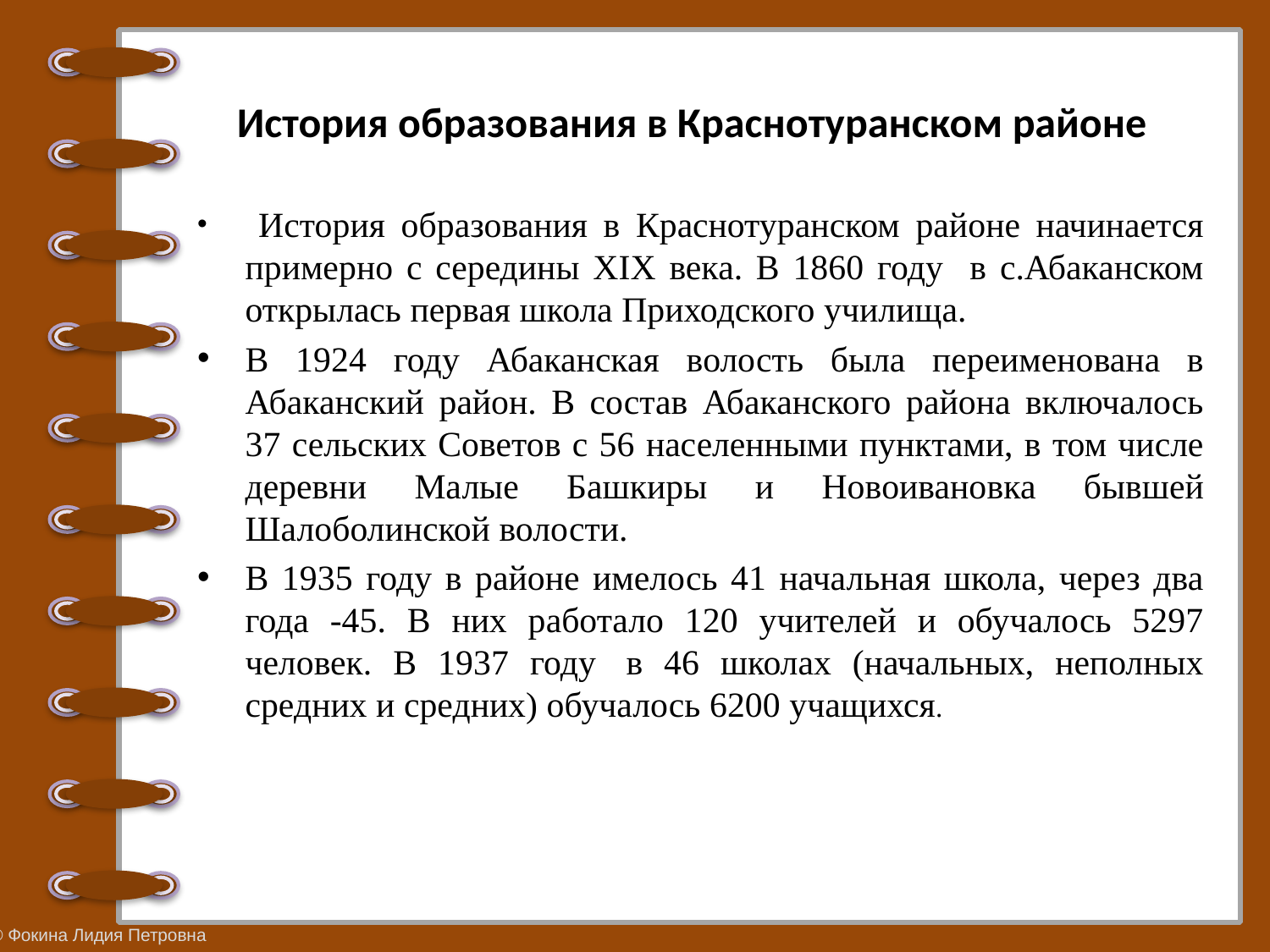

# История образования в Краснотуранском районе
 История образования в Краснотуранском районе начинается примерно с середины ХIХ века. В 1860 году  в с.Абаканском открылась первая школа Приходского училища.
В 1924 году Абаканская волость была переименована в Абаканский район. В состав Абаканского района включалось 37 сельских Советов с 56 населенными пунктами, в том числе деревни Малые Башкиры и Новоивановка бывшей Шалоболинской волости.
В 1935 году в районе имелось 41 начальная школа, через два года -45. В них работало 120 учителей и обучалось 5297 человек. В 1937 году  в 46 школах (начальных, неполных средних и средних) обучалось 6200 учащихся.